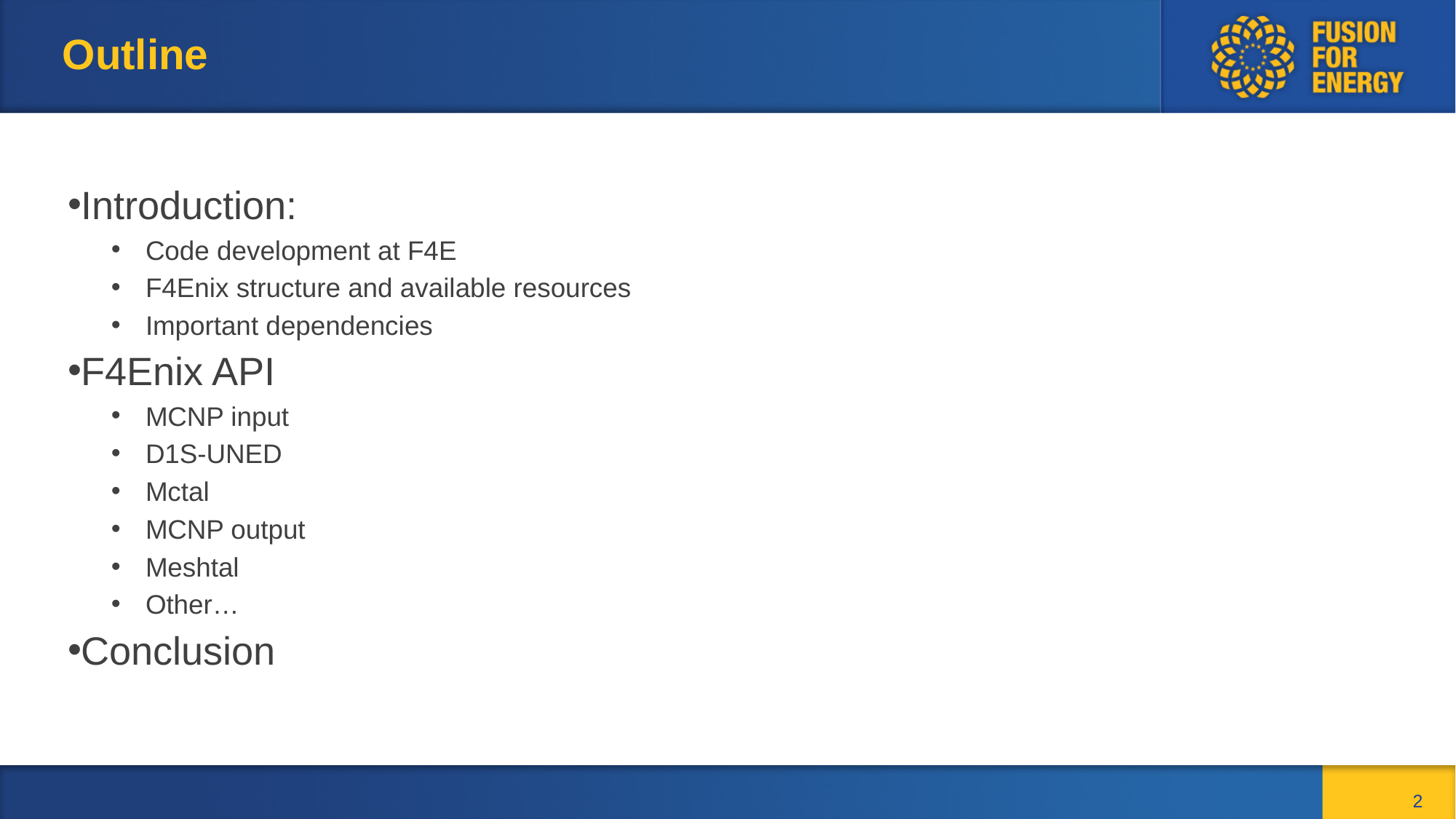

# Outline
Introduction:
Code development at F4E
F4Enix structure and available resources
Important dependencies
F4Enix API
MCNP input
D1S-UNED
Mctal
MCNP output
Meshtal
Other…
Conclusion

2